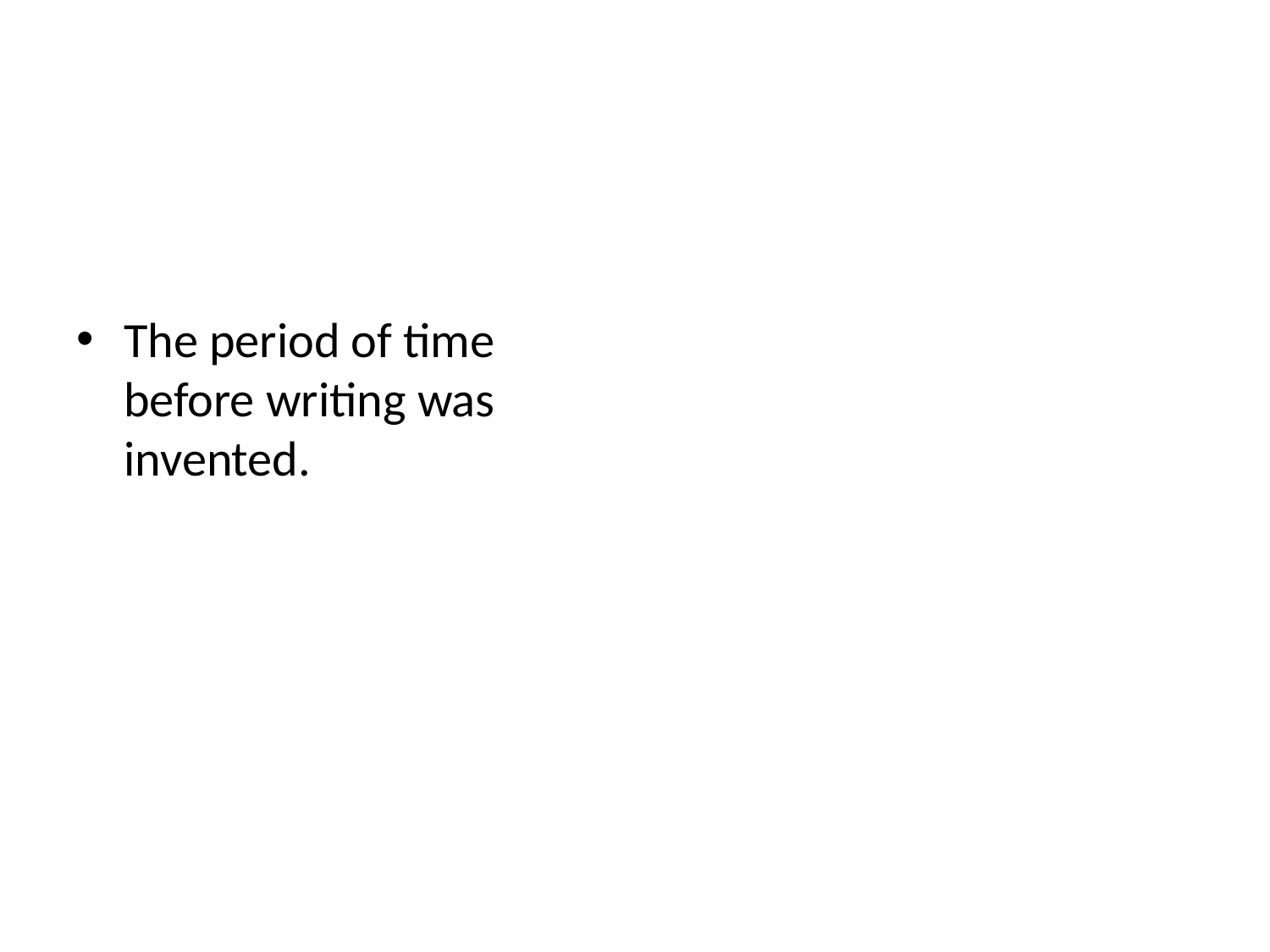

The period of time before writing was invented.